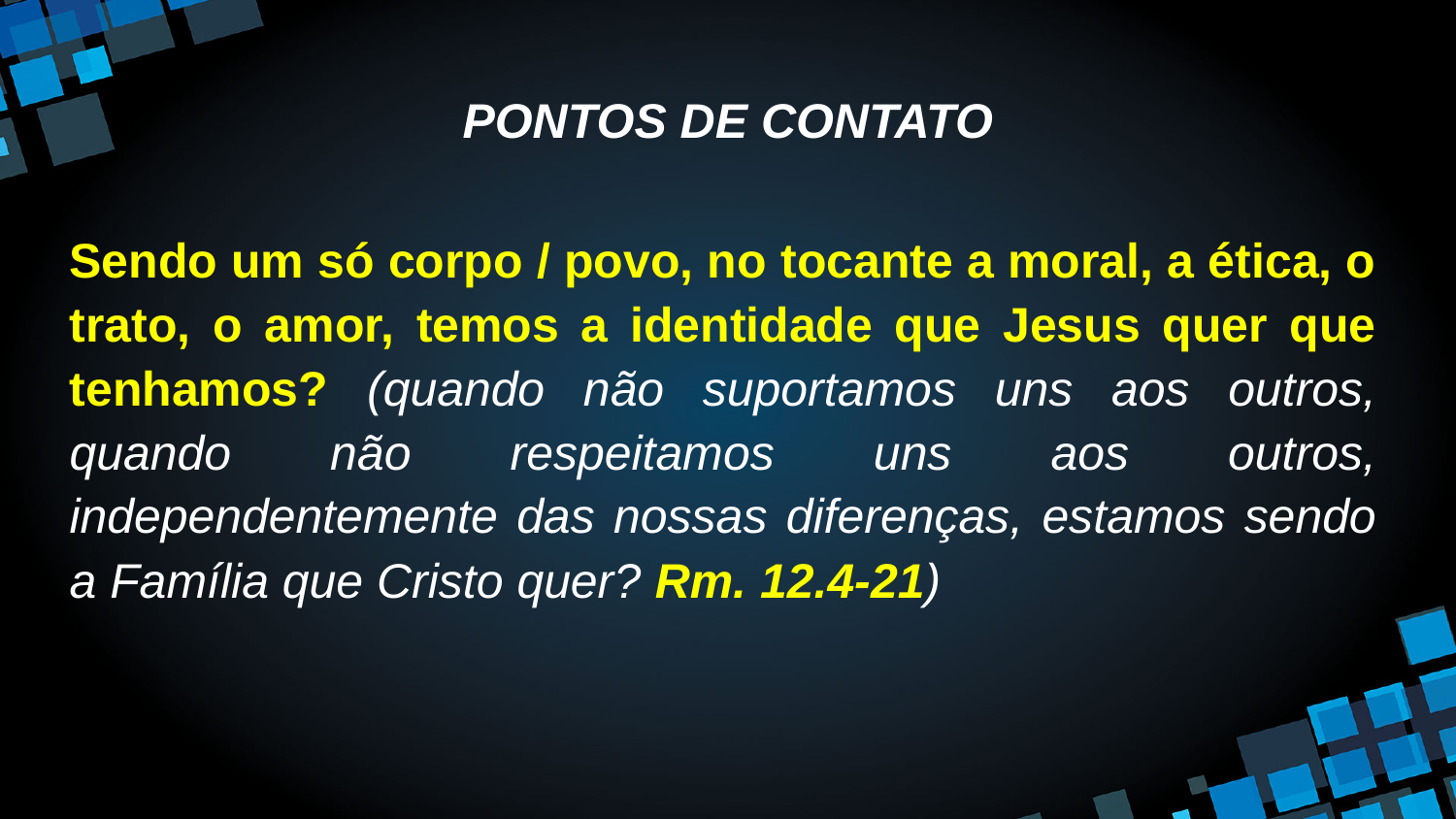

# PONTOS DE CONTATO
Sendo um só corpo / povo, no tocante a moral, a ética, o trato, o amor, temos a identidade que Jesus quer que tenhamos? (quando não suportamos uns aos outros, quando não respeitamos uns aos outros, independentemente das nossas diferenças, estamos sendo a Família que Cristo quer? Rm. 12.4-21)